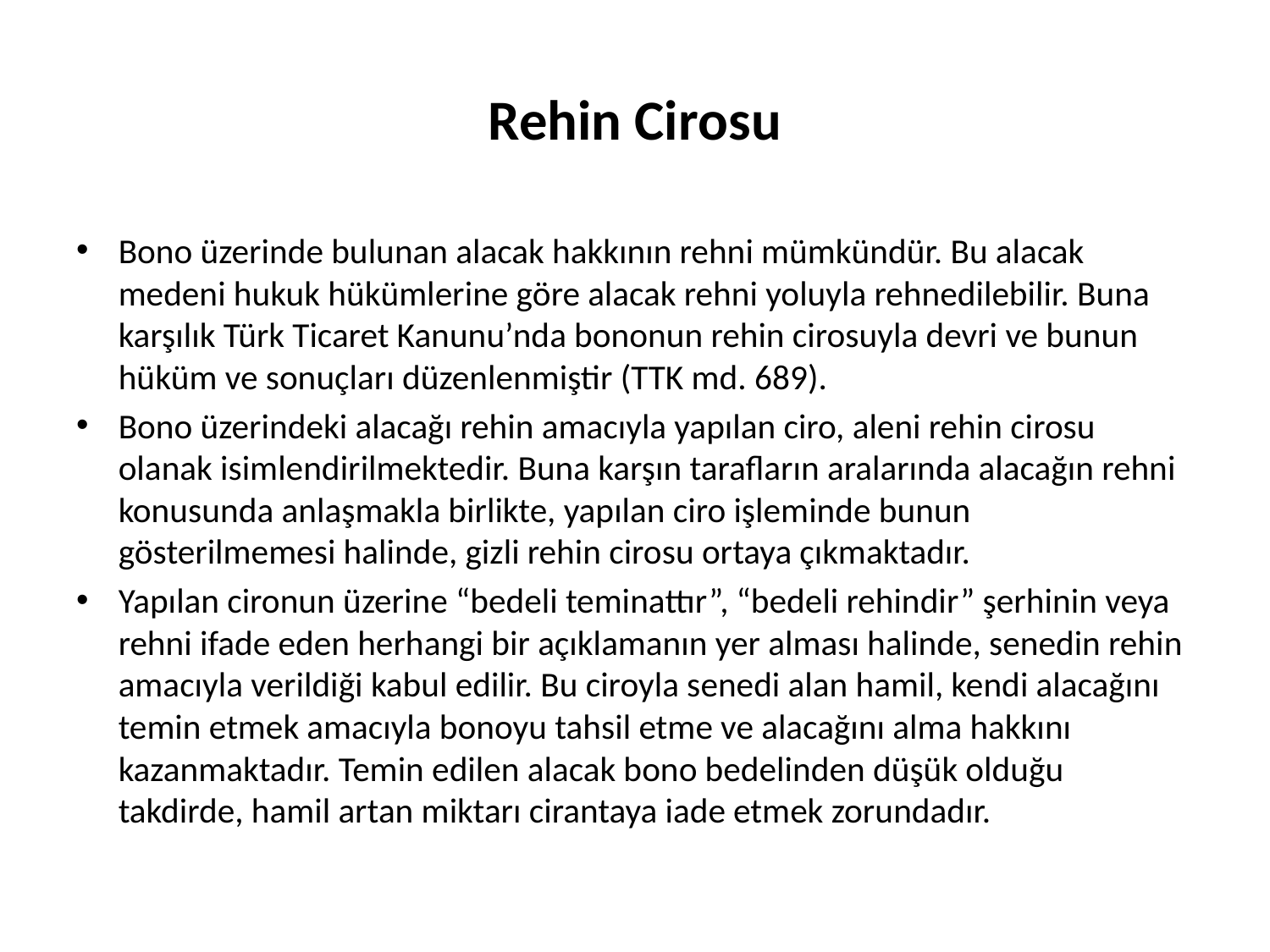

# Rehin Cirosu
Bono üzerinde bulunan alacak hakkının rehni mümkündür. Bu alacak medeni hukuk hükümlerine göre alacak rehni yoluyla rehnedilebilir. Buna karşılık Türk Ticaret Kanunu’nda bononun rehin cirosuyla devri ve bunun hüküm ve sonuçları düzenlenmiştir (TTK md. 689).
Bono üzerindeki alacağı rehin amacıyla yapılan ciro, aleni rehin cirosu olanak isimlendirilmektedir. Buna karşın tarafların aralarında alacağın rehni konusunda anlaşmakla birlikte, yapılan ciro işleminde bunun gösterilmemesi halinde, gizli rehin cirosu ortaya çıkmaktadır.
Yapılan cironun üzerine “bedeli teminattır”, “bedeli rehindir” şerhinin veya rehni ifade eden herhangi bir açıklamanın yer alması halinde, senedin rehin amacıyla verildiği kabul edilir. Bu ciroyla senedi alan hamil, kendi alacağını temin etmek amacıyla bonoyu tahsil etme ve alacağını alma hakkını kazanmaktadır. Temin edilen alacak bono bedelinden düşük olduğu takdirde, hamil artan miktarı cirantaya iade etmek zorundadır.